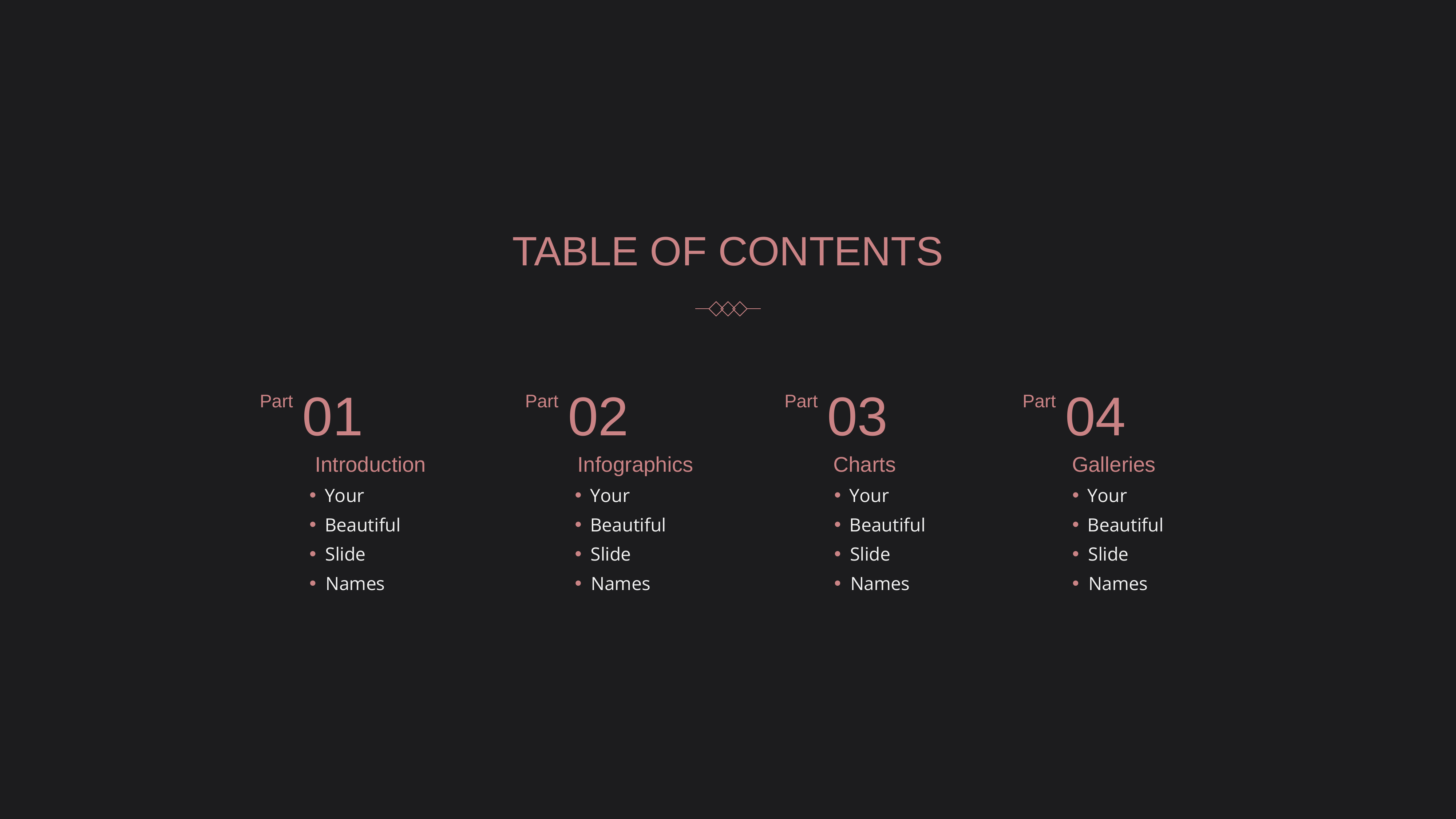

TABLE OF CONTENTS

01
02
03
04
Part
Part
Part
Part
Introduction
Infographics
Charts
Galleries
Your
Your
Your
Your

Beautiful
Beautiful
Beautiful
Beautiful

Slide
Slide
Slide
Slide

Names
Names
Names
Names